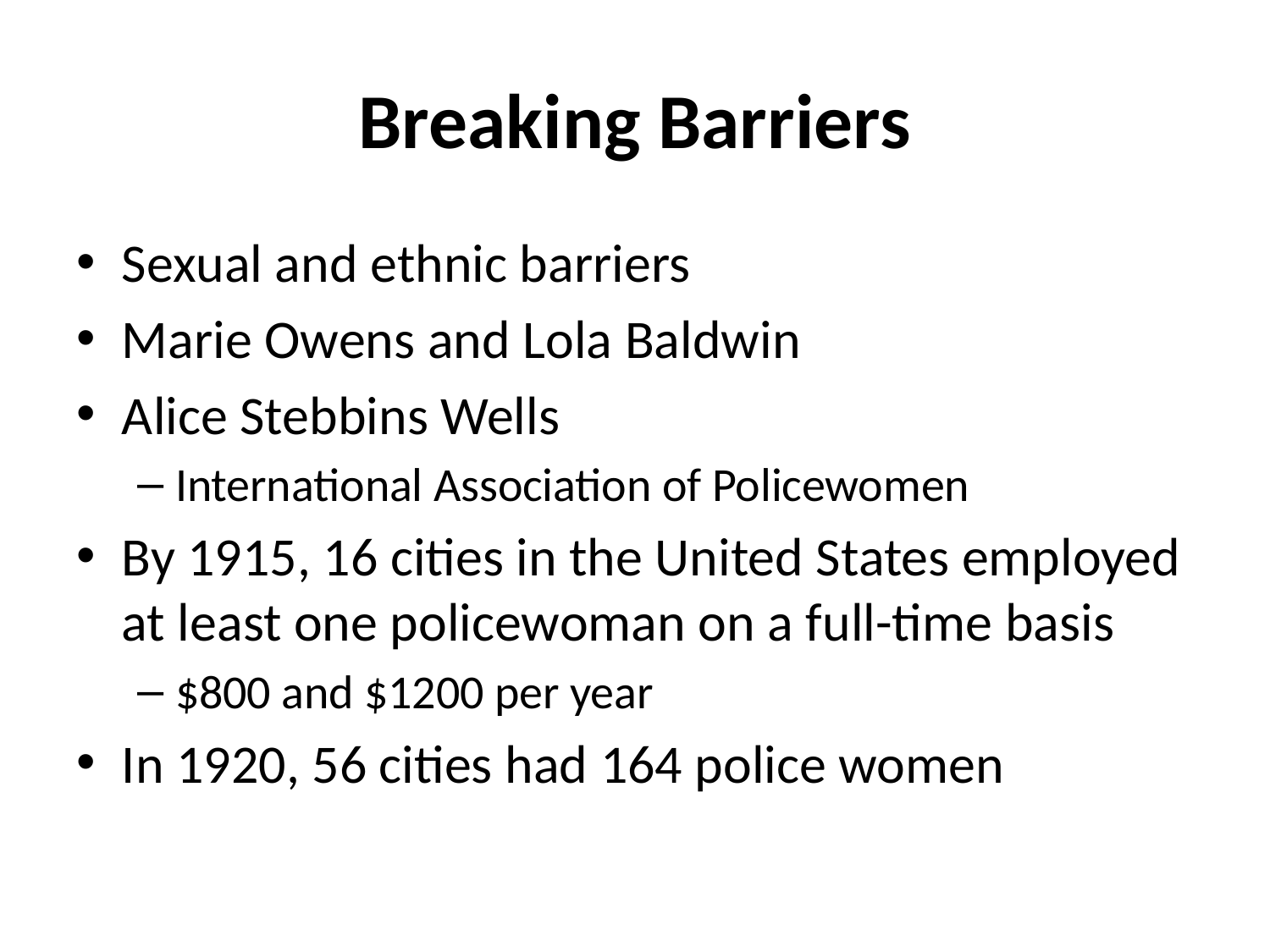

# Breaking Barriers
Sexual and ethnic barriers
Marie Owens and Lola Baldwin
Alice Stebbins Wells
International Association of Policewomen
By 1915, 16 cities in the United States employed at least one policewoman on a full-time basis
$800 and $1200 per year
In 1920, 56 cities had 164 police women